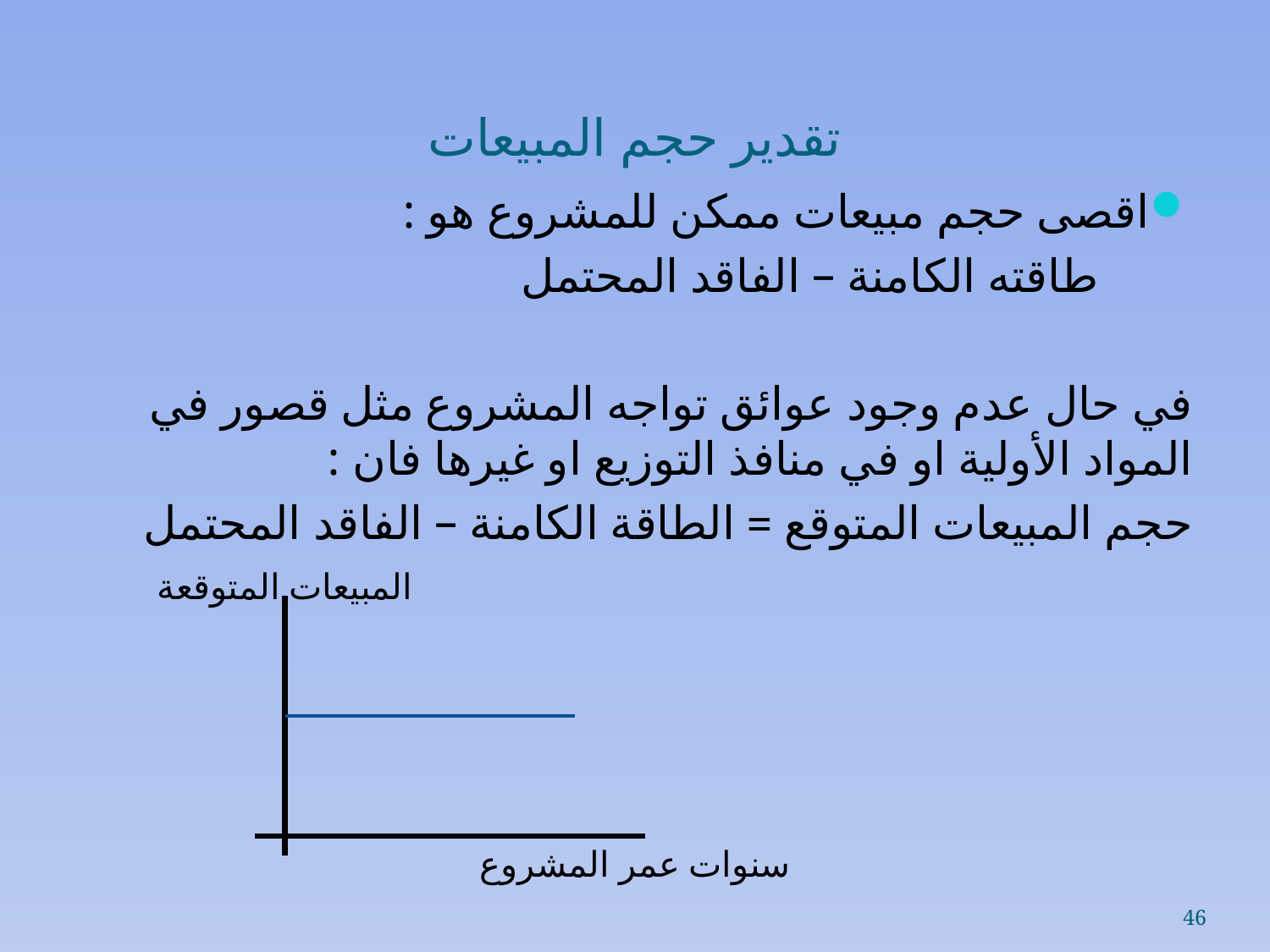

# تقدير حجم المبيعات
اقصى حجم مبيعات ممكن للمشروع هو :
        طاقته الكامنة – الفاقد المحتمل

في حال عدم وجود عوائق تواجه المشروع مثل قصور في المواد الأولية او في منافذ التوزيع او غيرها فان :
حجم المبيعات المتوقع = الطاقة الكامنة – الفاقد المحتمل

المبيعات المتوقعة
سنوات عمر المشروع
46